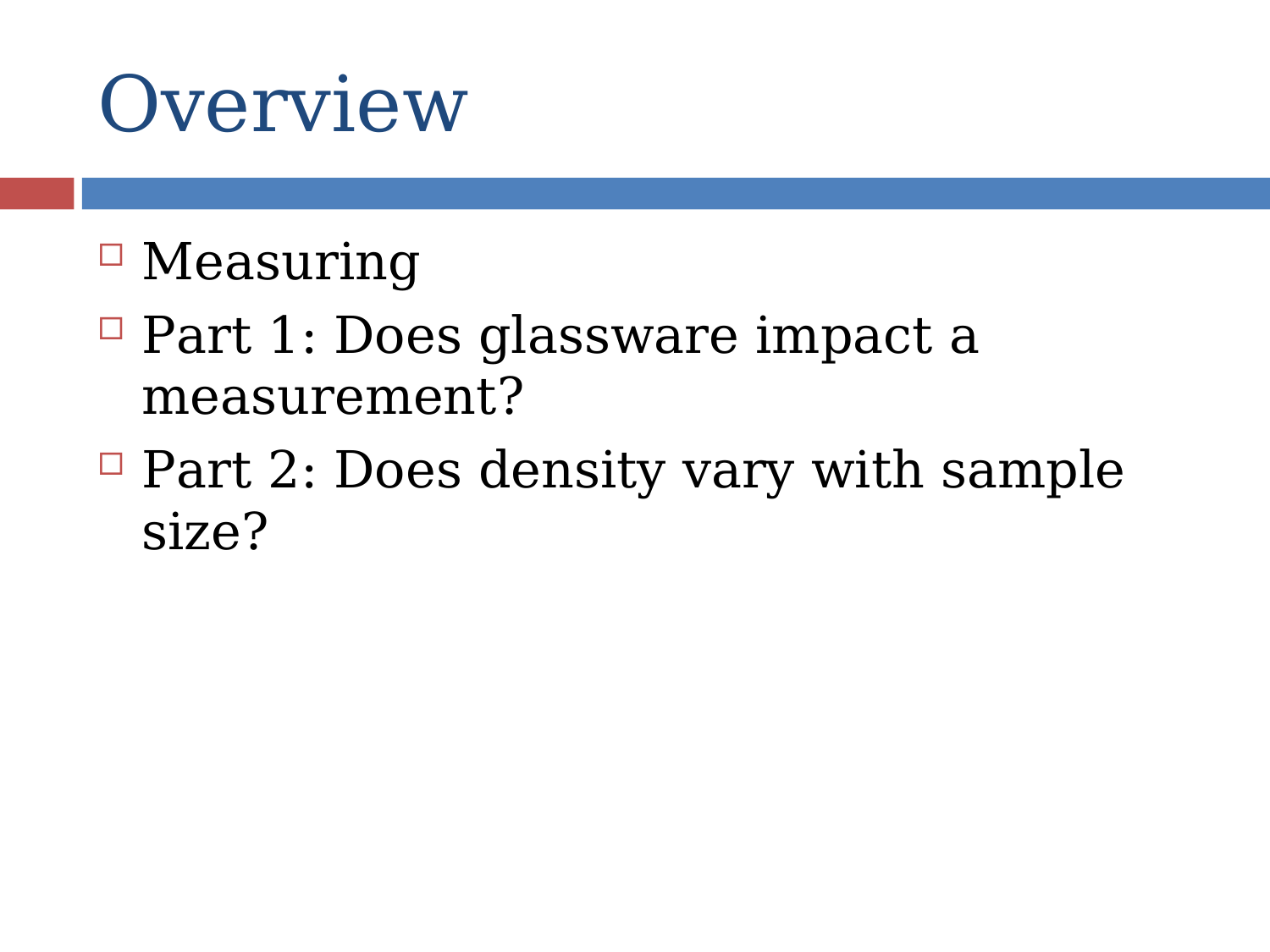

# Overview
Measuring
Part 1: Does glassware impact a measurement?
Part 2: Does density vary with sample size?